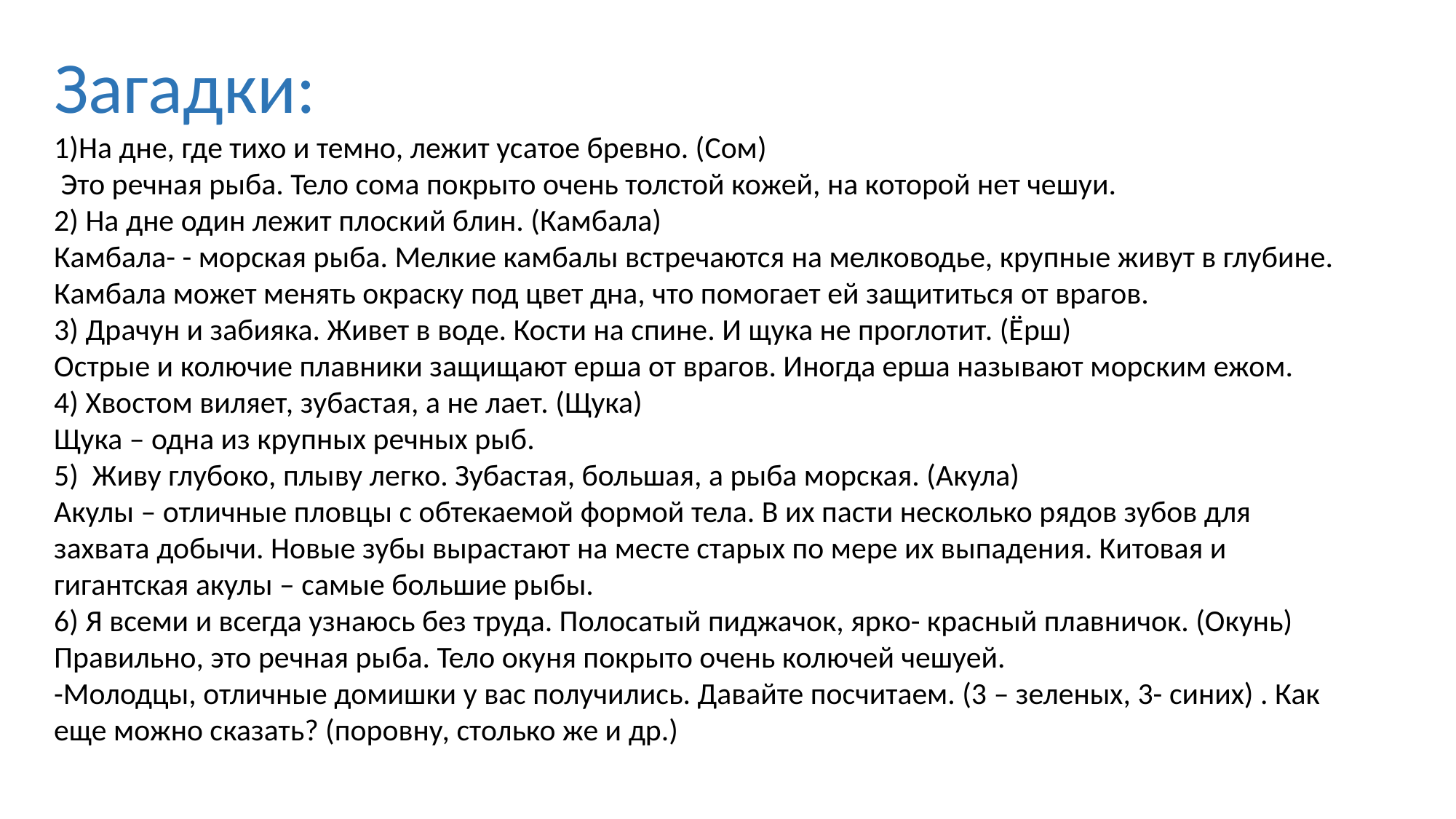

Загадки:
1)На дне, где тихо и темно, лежит усатое бревно. (Сом)
 Это речная рыба. Тело сома покрыто очень толстой кожей, на которой нет чешуи.
2) На дне один лежит плоский блин. (Камбала)
Камбала- - морская рыба. Мелкие камбалы встречаются на мелководье, крупные живут в глубине. Камбала может менять окраску под цвет дна, что помогает ей защититься от врагов.
3) Драчун и забияка. Живет в воде. Кости на спине. И щука не проглотит. (Ёрш)
Острые и колючие плавники защищают ерша от врагов. Иногда ерша называют морским ежом.
4) Хвостом виляет, зубастая, а не лает. (Щука)
Щука – одна из крупных речных рыб.
5)  Живу глубоко, плыву легко. Зубастая, большая, а рыба морская. (Акула)
Акулы – отличные пловцы с обтекаемой формой тела. В их пасти несколько рядов зубов для захвата добычи. Новые зубы вырастают на месте старых по мере их выпадения. Китовая и гигантская акулы – самые большие рыбы.
6) Я всеми и всегда узнаюсь без труда. Полосатый пиджачок, ярко- красный плавничок. (Окунь)
Правильно, это речная рыба. Тело окуня покрыто очень колючей чешуей.
-Молодцы, отличные домишки у вас получились. Давайте посчитаем. (3 – зеленых, 3- синих) . Как еще можно сказать? (поровну, столько же и др.)